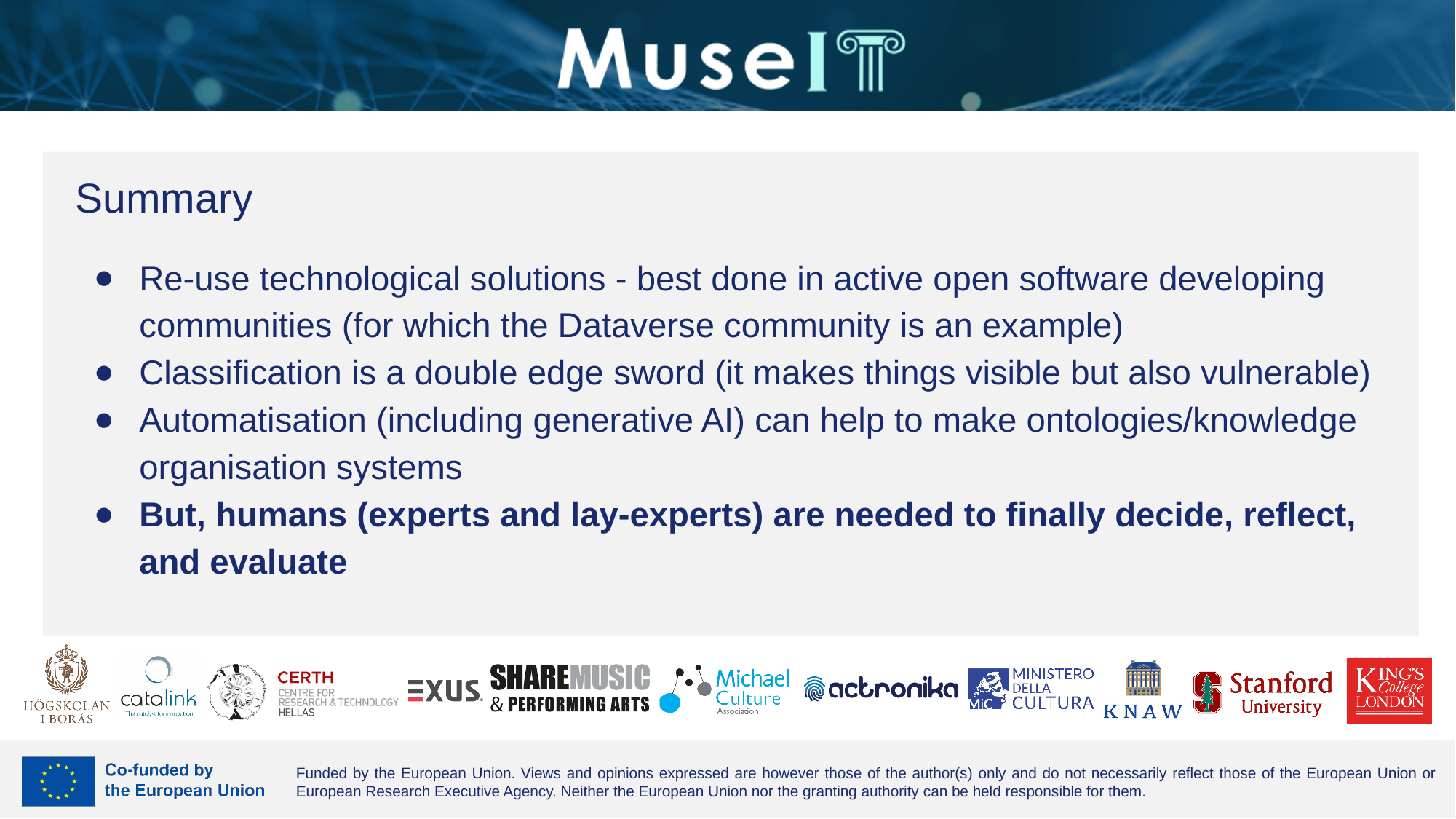

Summary
Re-use technological solutions - best done in active open software developing communities (for which the Dataverse community is an example)
Classification is a double edge sword (it makes things visible but also vulnerable)
Automatisation (including generative AI) can help to make ontologies/knowledge organisation systems
But, humans (experts and lay-experts) are needed to finally decide, reflect, and evaluate